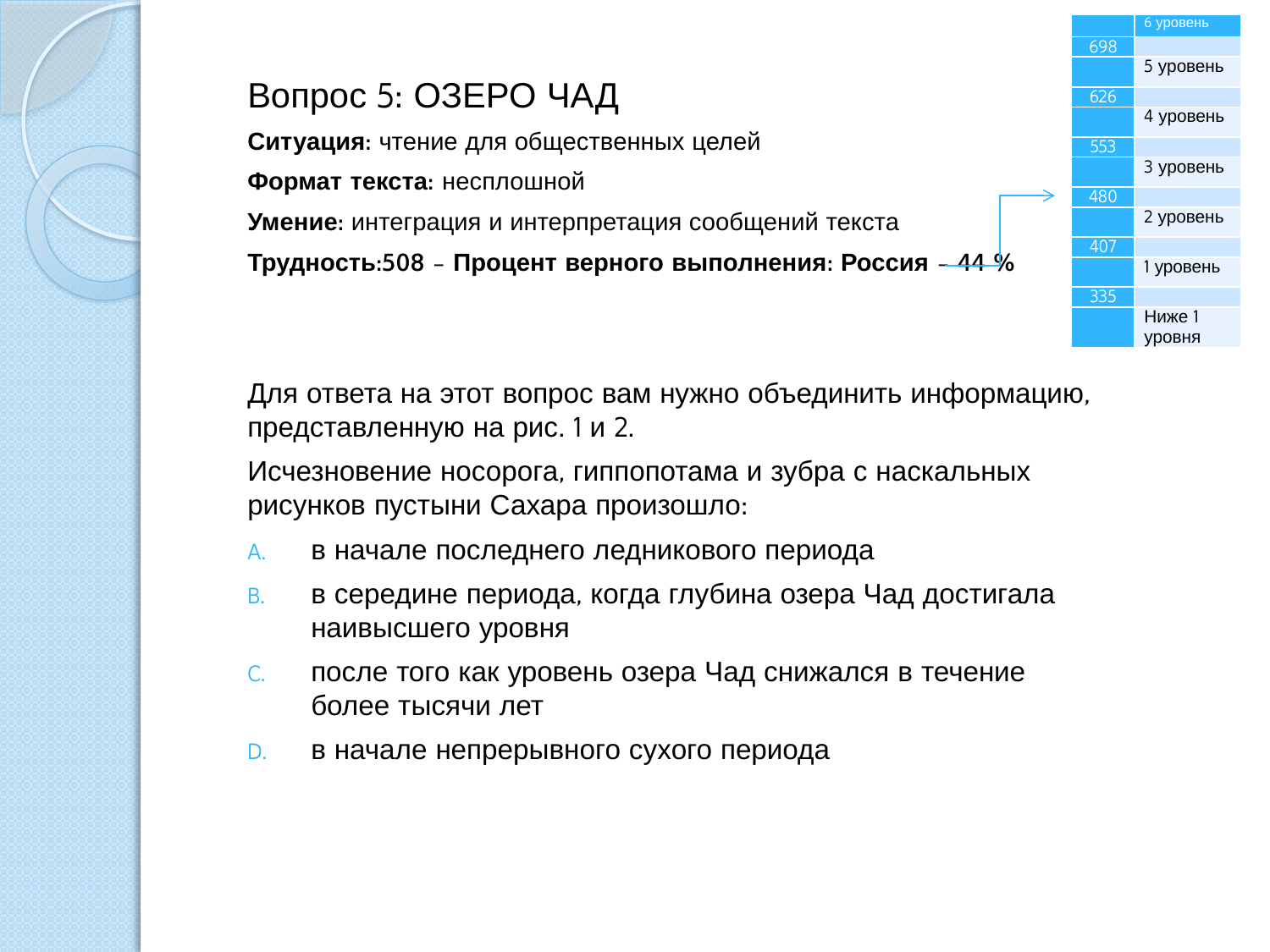

|  | 6 уровень |
| --- | --- |
| 698 |  |
|  | 5 уровень |
| 626 |  |
|  | 4 уровень |
| 553 |  |
|  | 3 уровень |
| 480 |  |
|  | 2 уровень |
| 407 |  |
|  | 1 уровень |
| 335 |  |
|  | Ниже 1 уровня |
Вопрос 5: ОЗЕРО ЧАД
Ситуация: чтение для общественных целей
Формат текста: несплошной
Умение: интеграция и интерпретация сообщений текста
Трудность:508 – Процент верного выполнения: Россия – 44 %

Для ответа на этот вопрос вам нужно объединить информацию, представленную на рис. 1 и 2.
Исчезновение носорога, гиппопотама и зубра с наскальных рисунков пустыни Сахара произошло:
в начале последнего ледникового периода
в середине периода, когда глубина озера Чад достигала наивысшего уровня
после того как уровень озера Чад снижался в течение более тысячи лет
в начале непрерывного сухого периода